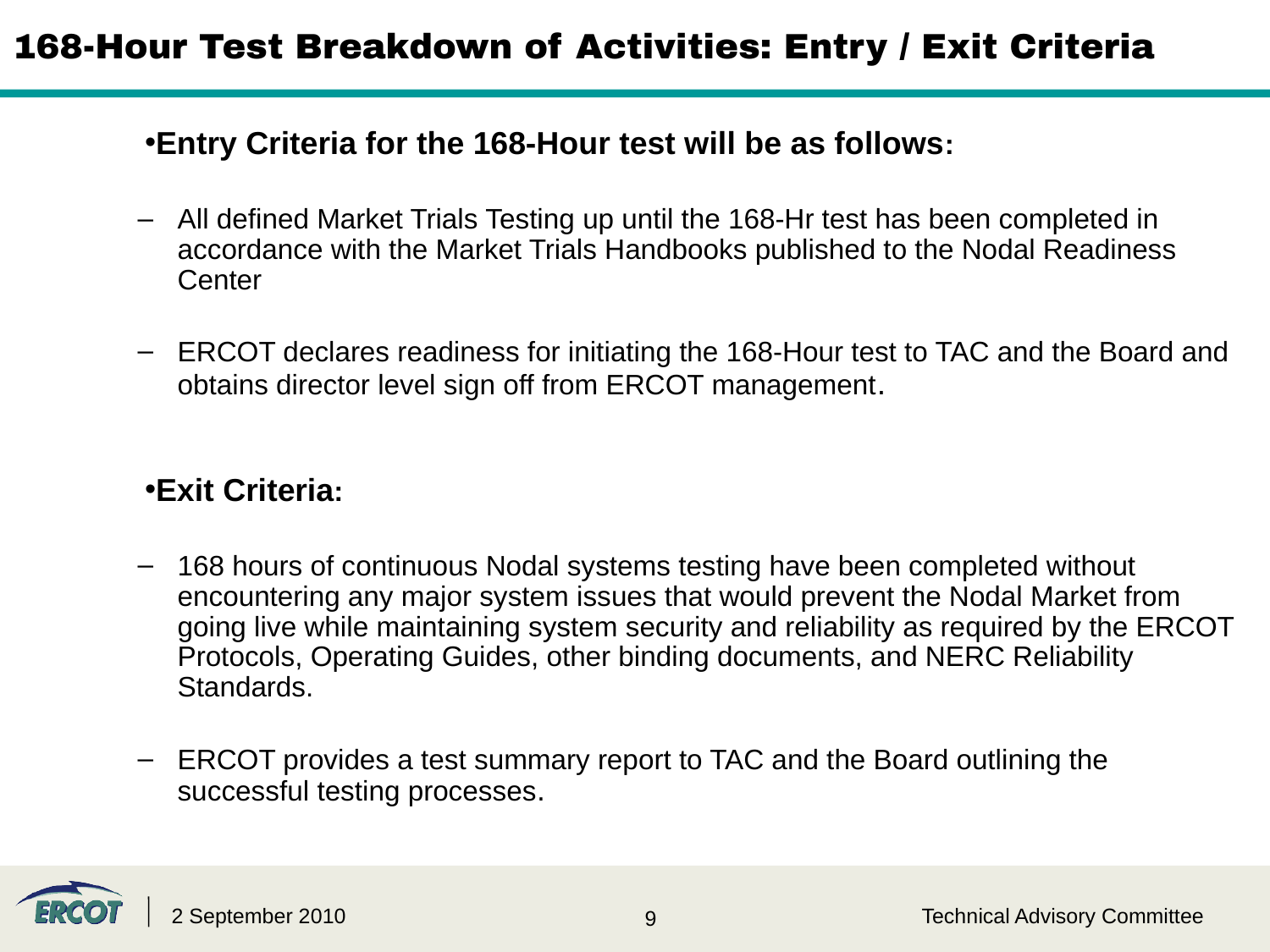

# 168-Hour Test Breakdown of Activities: Entry / Exit Criteria
Entry Criteria for the 168-Hour test will be as follows:

All defined Market Trials Testing up until the 168-Hr test has been completed in accordance with the Market Trials Handbooks published to the Nodal Readiness Center

ERCOT declares readiness for initiating the 168-Hour test to TAC and the Board and obtains director level sign off from ERCOT management.

Exit Criteria:

168 hours of continuous Nodal systems testing have been completed without encountering any major system issues that would prevent the Nodal Market from going live while maintaining system security and reliability as required by the ERCOT Protocols, Operating Guides, other binding documents, and NERC Reliability Standards.

ERCOT provides a test summary report to TAC and the Board outlining the successful testing processes.

2 September 2010
Technical Advisory Committee